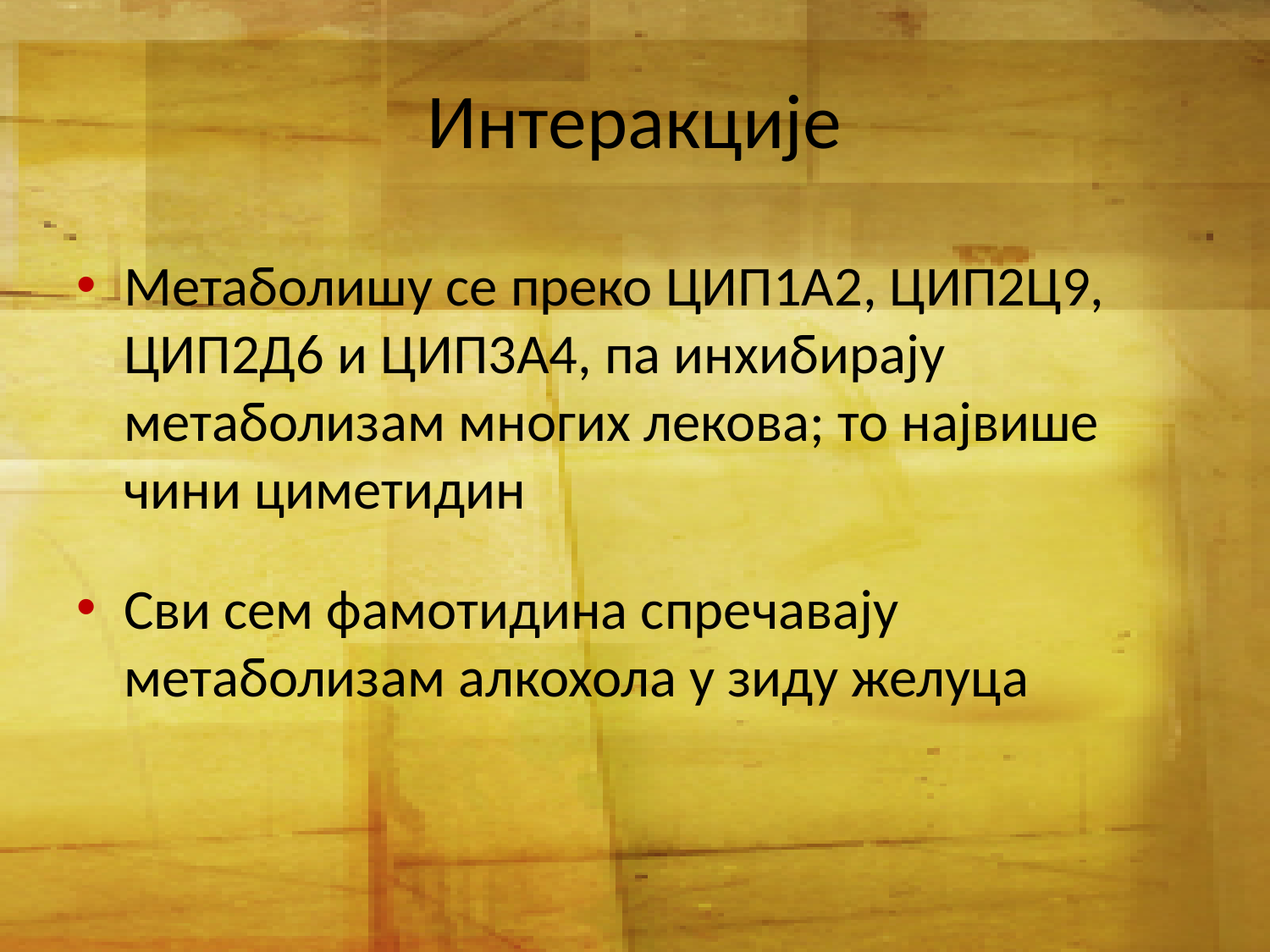

# Интеракције
Метаболишу се преко ЦИП1А2, ЦИП2Ц9, ЦИП2Д6 и ЦИП3А4, па инхибирају метаболизам многих лекова; то највише чини циметидин

Сви сем фамотидина спречавају метаболизам алкохола у зиду желуца